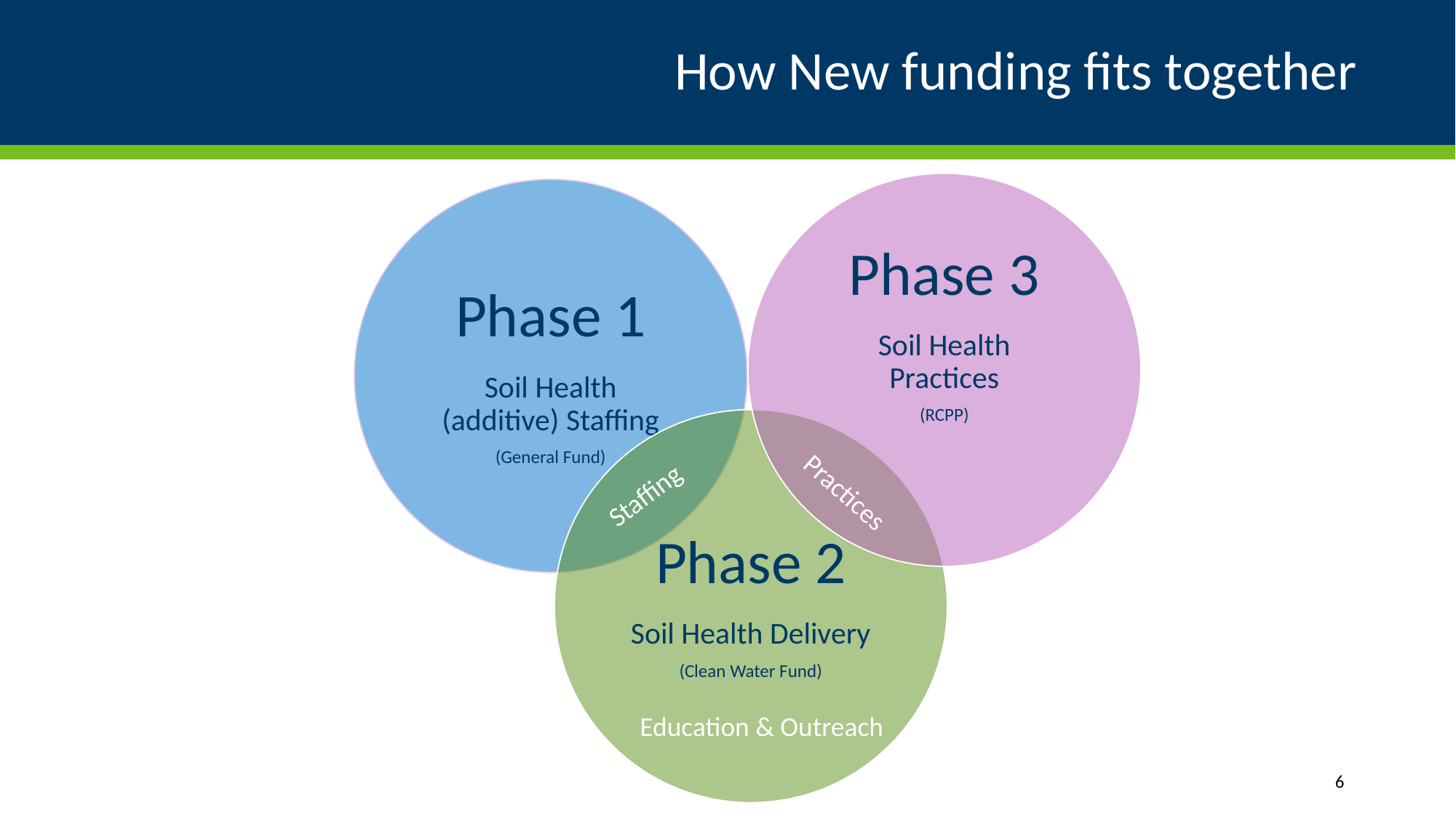

# How New funding fits together
Phase 1
Soil Health (additive) Staffing
(General Fund)
Phase 2
Soil Health Delivery
(Clean Water Fund)
Phase 3
Soil Health Practices
(RCPP)

Staffing
Practices
Education & Outreach
6